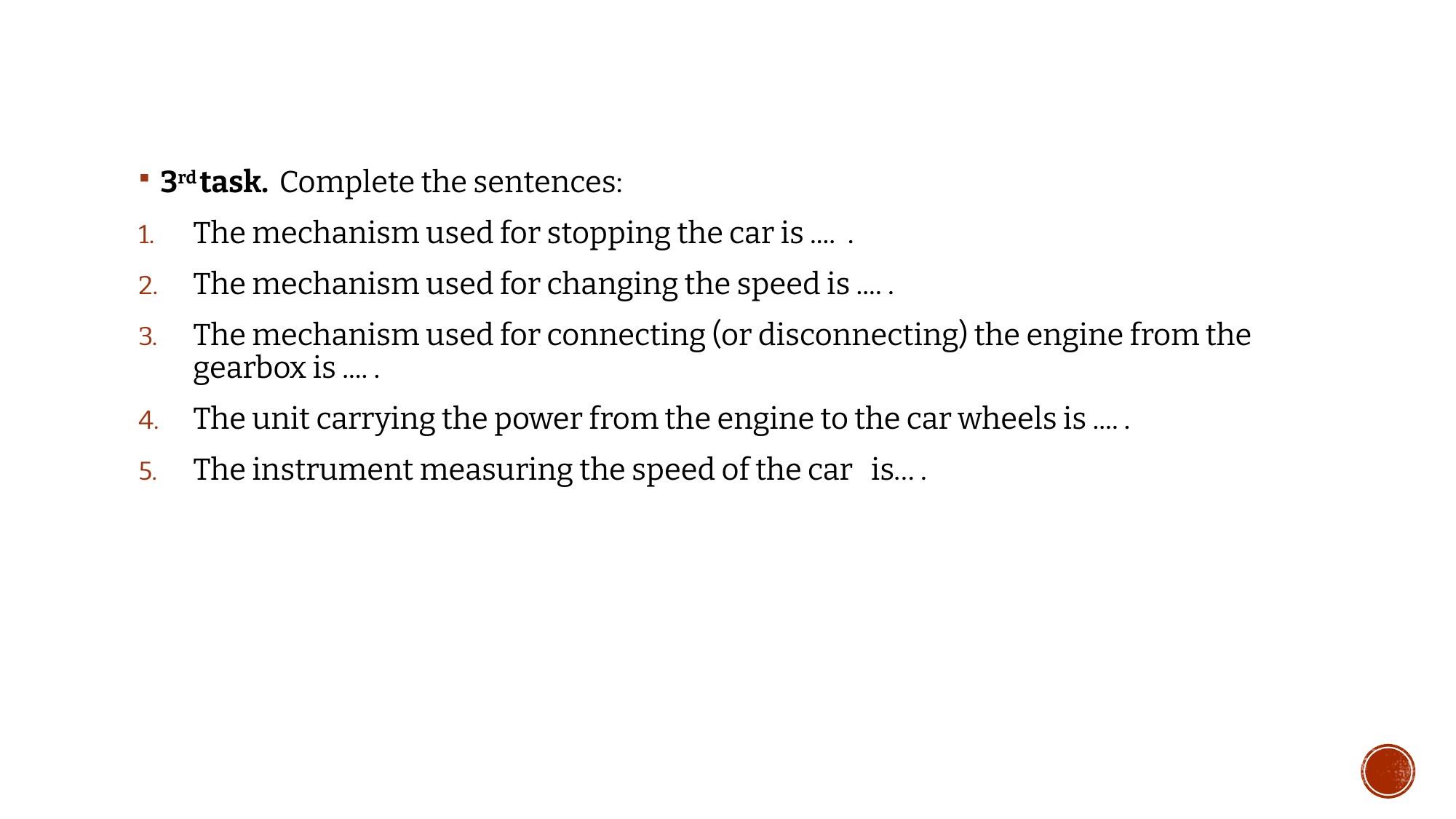

3rd task.  Complete the sentences:
The mechanism used for stopping the car is ....  .
The mechanism used for changing the speed is .... .
The mechanism used for connecting (or disconnecting) the engine from the gearbox is .... .
The unit carrying the power from the engine to the car wheels is .... .
The instrument measuring the speed of the car   is… .